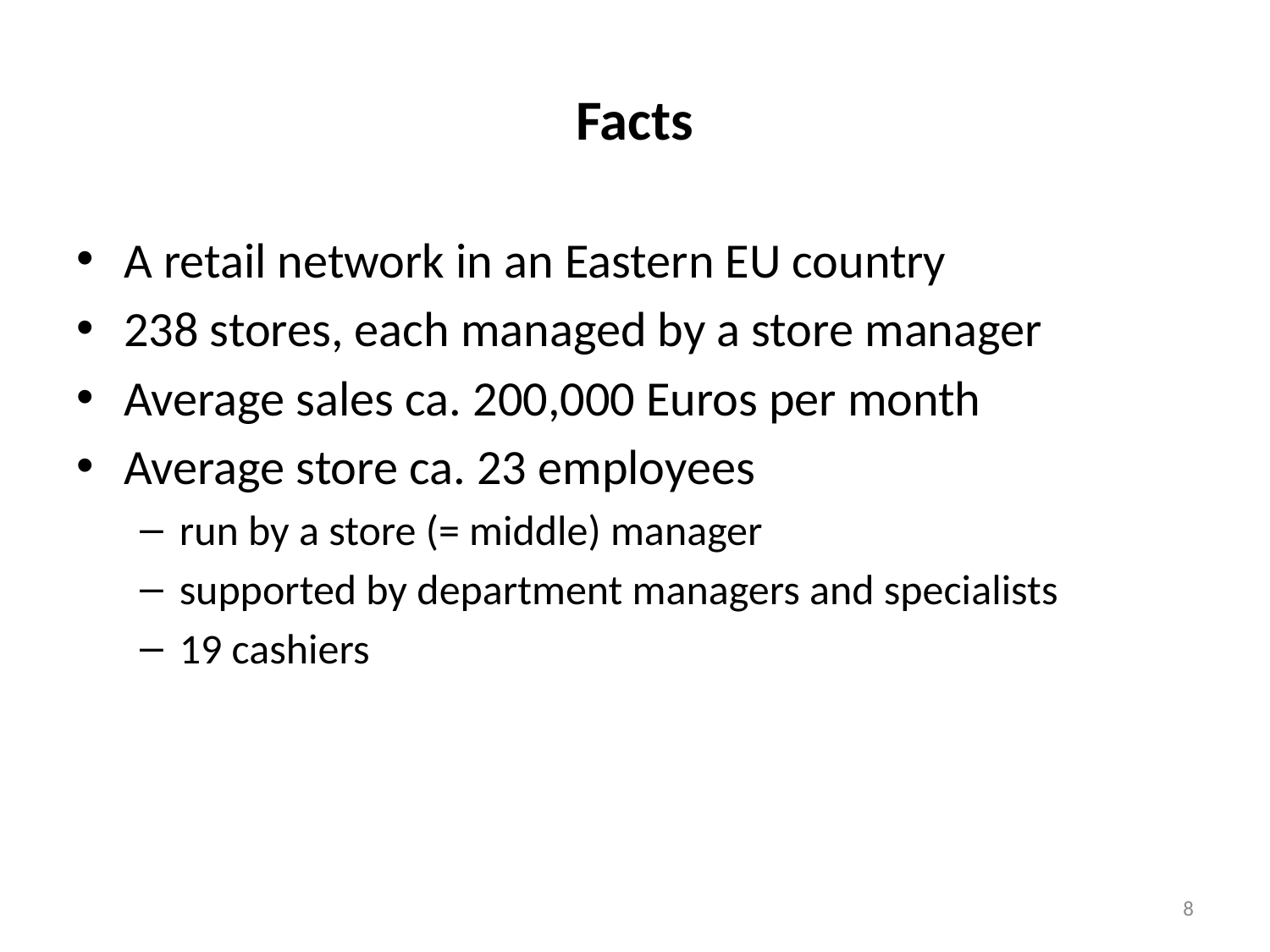

# Facts
A retail network in an Eastern EU country
238 stores, each managed by a store manager
Average sales ca. 200,000 Euros per month
Average store ca. 23 employees
run by a store (= middle) manager
supported by department managers and specialists
19 cashiers
8